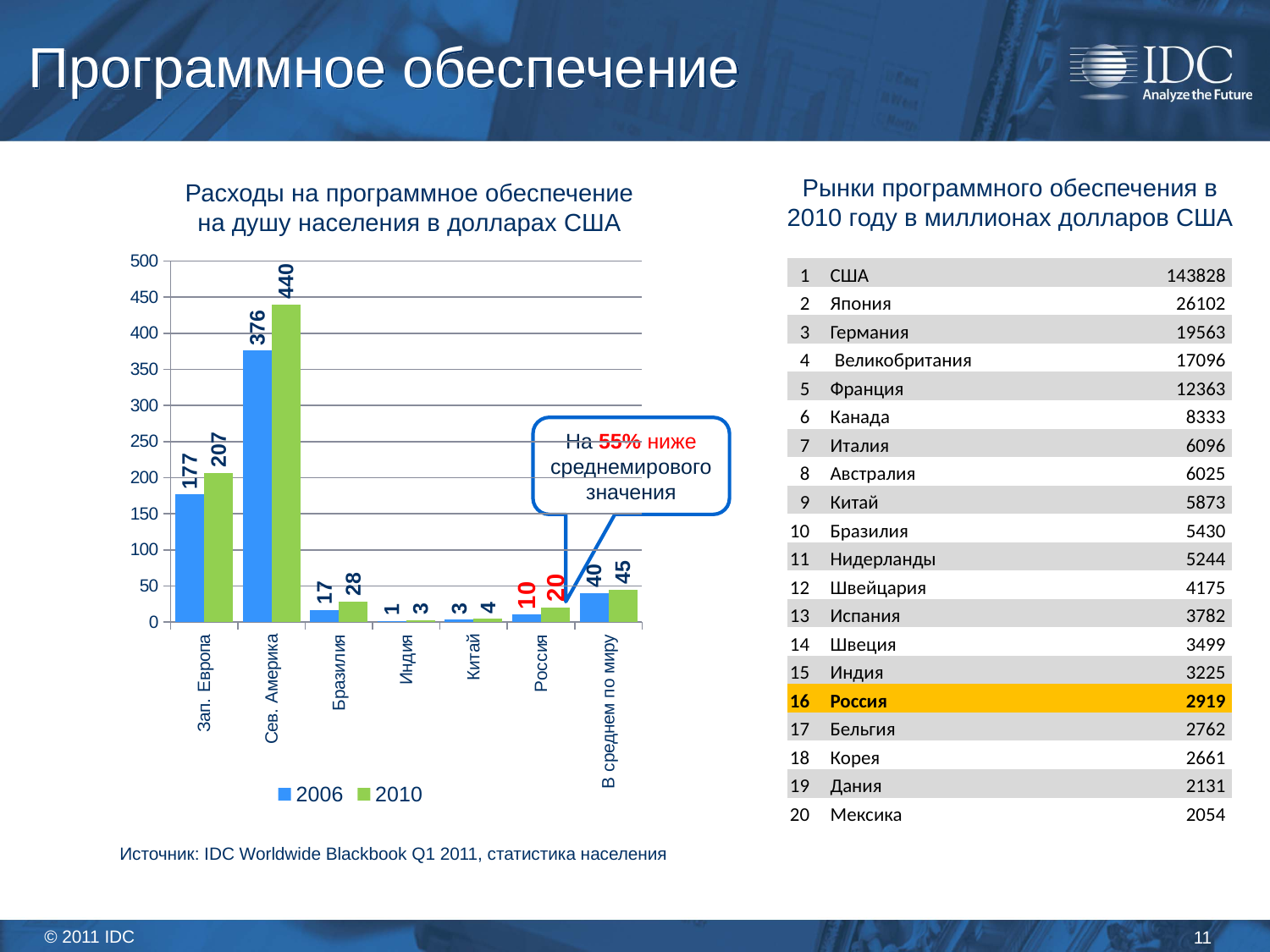

# Программное обеспечение
Рынки программного обеспечения в 2010 году в миллионах долларов США
Расходы на программное обеспечение на душу населения в долларах США

### Chart

| Category | 2006 | 2010 |
|---|---|---|
| Зап. Европа | 177.03373437659585 | 206.5349781503917 |
| Сев. Америка | 376.18965185218025 | 439.87096297238065 |
| Бразилия | 16.987943745906087 | 28.468272835389943 |
| Индия | 1.4779246294980513 | 2.664815234132166 |
| Китай | 3.1842256052837725 | 4.383422991968081 |
| Россия | 10.406504181919125 | 20.429332766918034 |
| В среднем по миру | 40.31799682934731 | 44.903832393111614 |
| 1 | США | 143828 |
| --- | --- | --- |
| 2 | Япония | 26102 |
| 3 | Германия | 19563 |
| 4 | Великобритания | 17096 |
| 5 | Франция | 12363 |
| 6 | Канада | 8333 |
| 7 | Италия | 6096 |
| 8 | Австралия | 6025 |
| 9 | Китай | 5873 |
| 10 | Бразилия | 5430 |
| 11 | Нидерланды | 5244 |
| 12 | Швейцария | 4175 |
| 13 | Испания | 3782 |
| 14 | Швеция | 3499 |
| 15 | Индия | 3225 |
| 16 | Россия | 2919 |
| 17 | Бельгия | 2762 |
| 18 | Корея | 2661 |
| 19 | Дания | 2131 |
| 20 | Мексика | 2054 |
На 55% ниже среднемирового значения
Источник: IDC Worldwide Blackbook Q1 2011, статистика населения